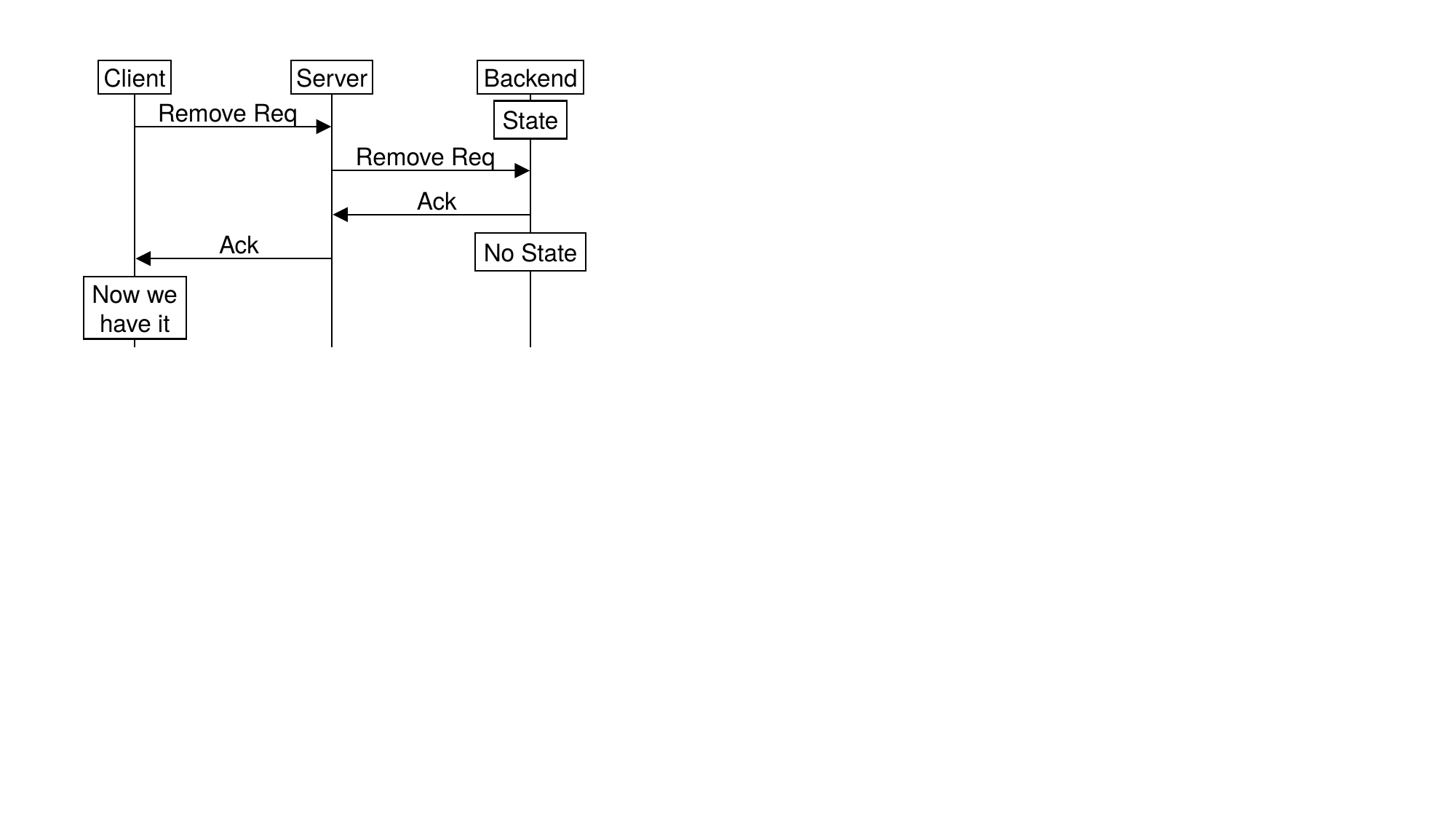

Client
Server
Backend
Remove Req
State
Remove Req
Ack
Ack
No State
Now we
have it